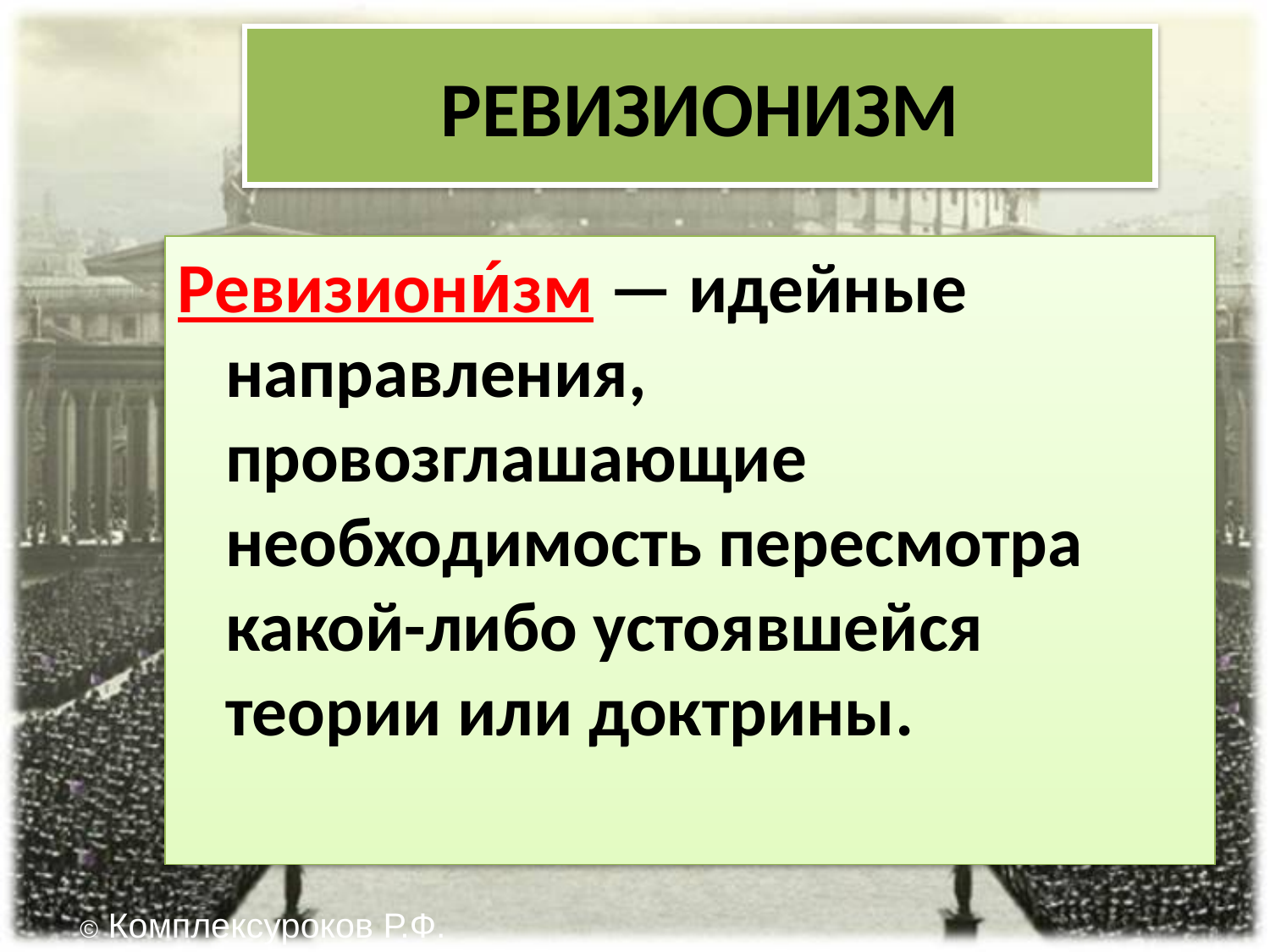

# РЕВИЗИОНИЗМ
Ревизиони́зм — идейные направления, провозглашающие необходимость пересмотра  какой-либо устоявшейся теории или доктрины.
© Комплексуроков Р.Ф.